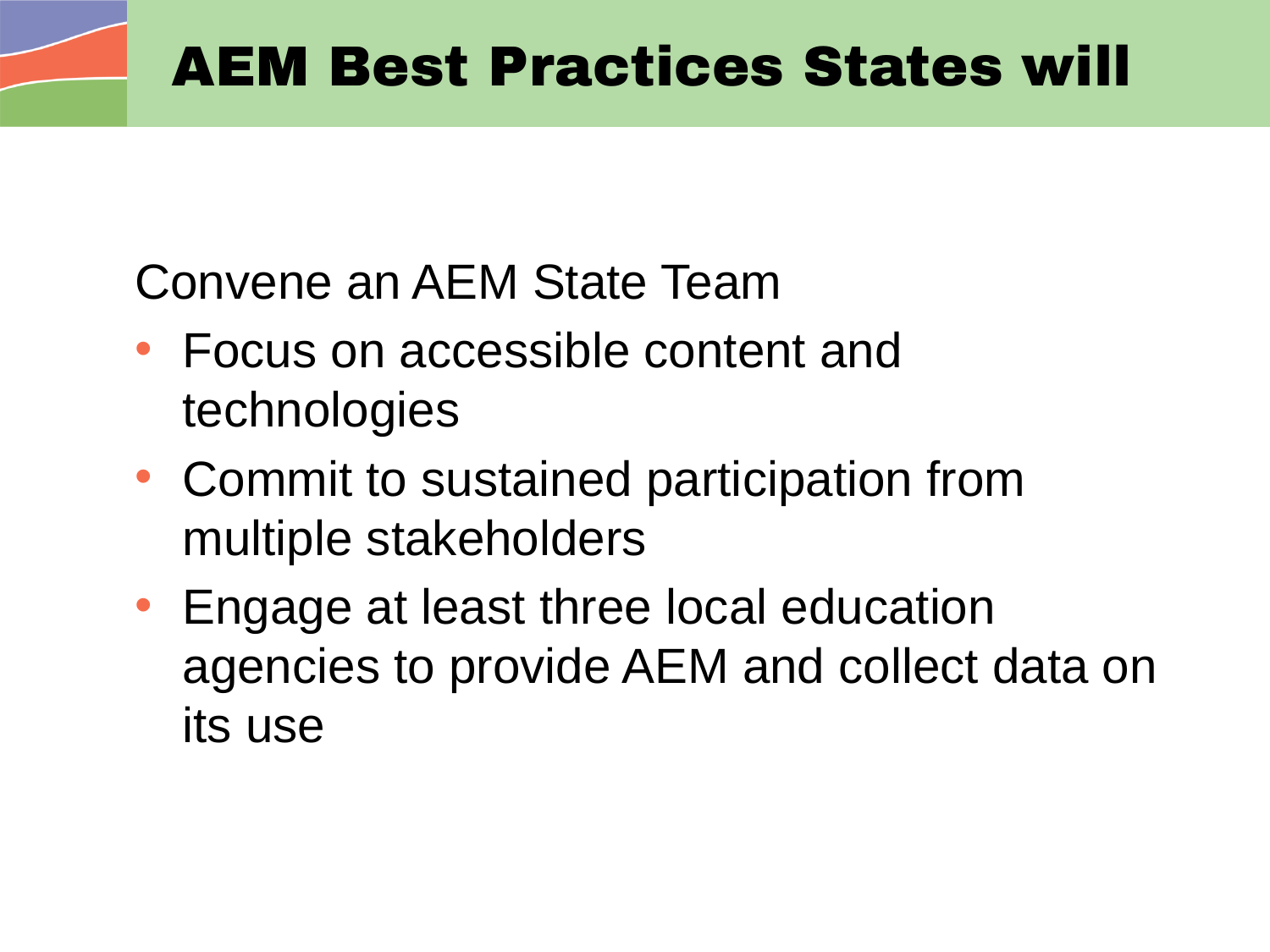

# AEM Best Practices States will
Convene an AEM State Team
Focus on accessible content and technologies
Commit to sustained participation from multiple stakeholders
Engage at least three local education agencies to provide AEM and collect data on its use